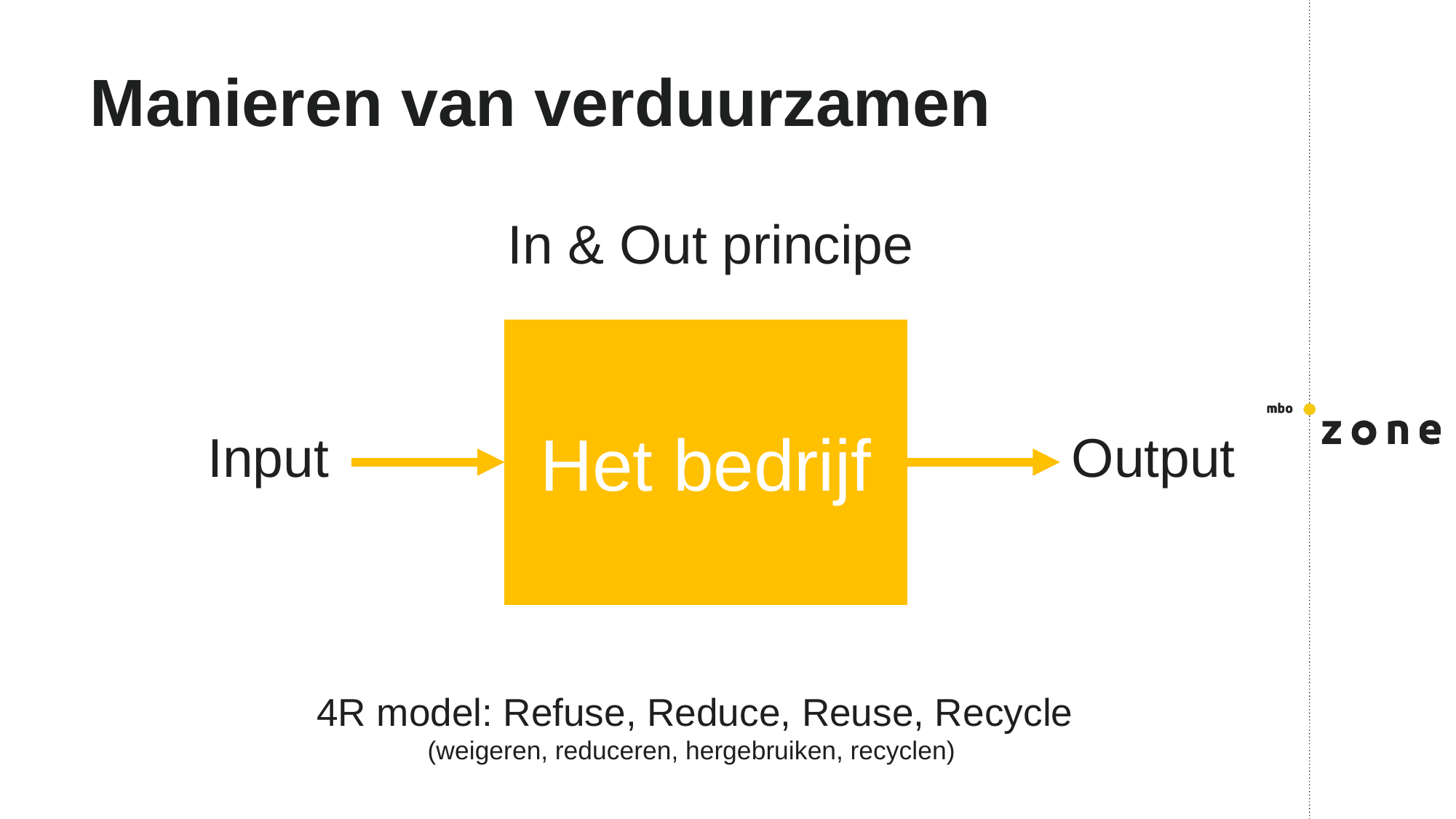

# Manieren van verduurzamen
 In & Out principe
Het bedrijf
 Input
Output
 4R model: Refuse, Reduce, Reuse, Recycle
(weigeren, reduceren, hergebruiken, recyclen)